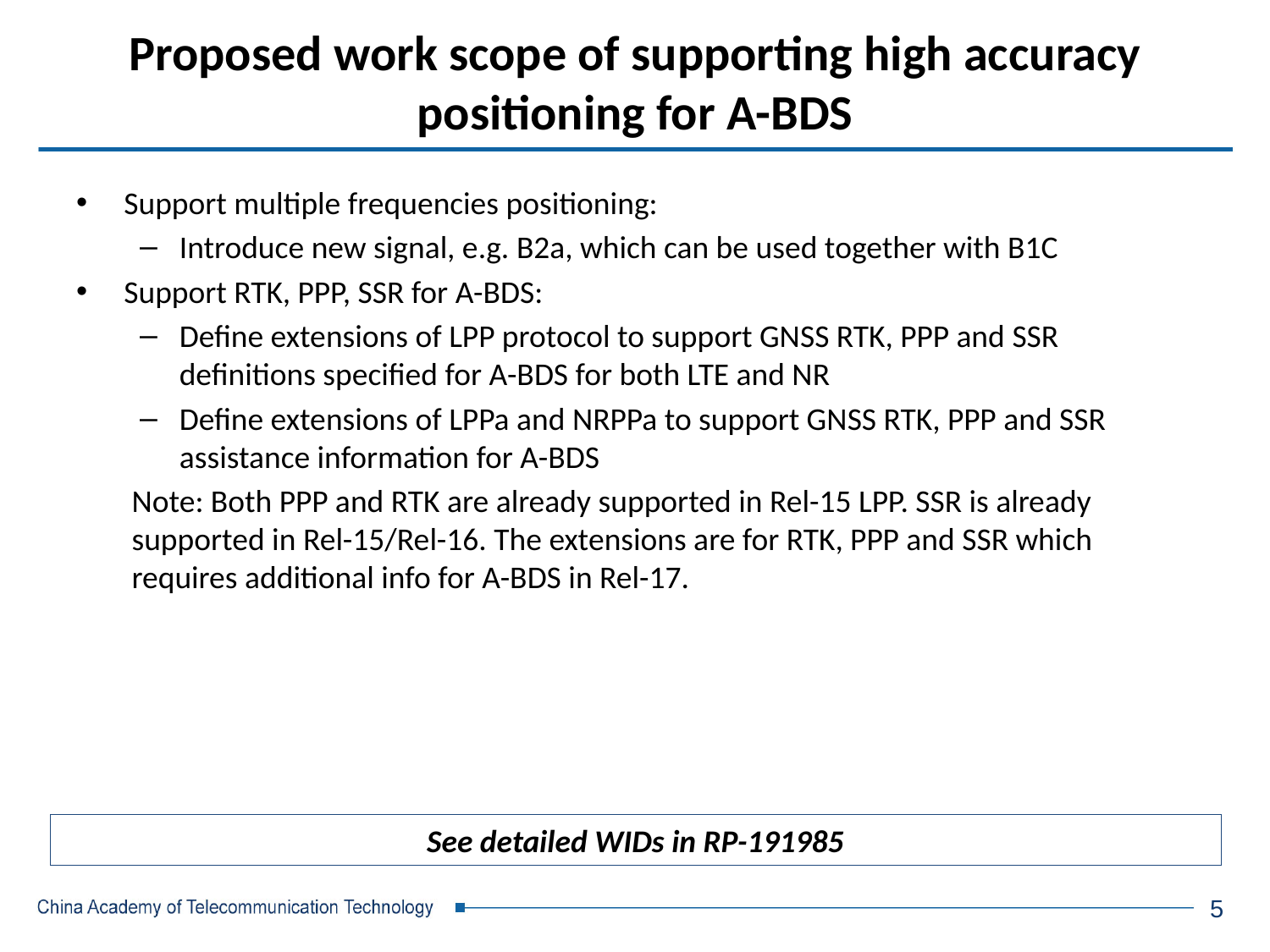

# Proposed work scope of supporting high accuracy positioning for A-BDS
Support multiple frequencies positioning:
Introduce new signal, e.g. B2a, which can be used together with B1C
Support RTK, PPP, SSR for A-BDS:
Define extensions of LPP protocol to support GNSS RTK, PPP and SSR definitions specified for A-BDS for both LTE and NR
Define extensions of LPPa and NRPPa to support GNSS RTK, PPP and SSR assistance information for A-BDS
Note: Both PPP and RTK are already supported in Rel-15 LPP. SSR is already supported in Rel-15/Rel-16. The extensions are for RTK, PPP and SSR which requires additional info for A-BDS in Rel-17.

See detailed WIDs in RP-191985
5